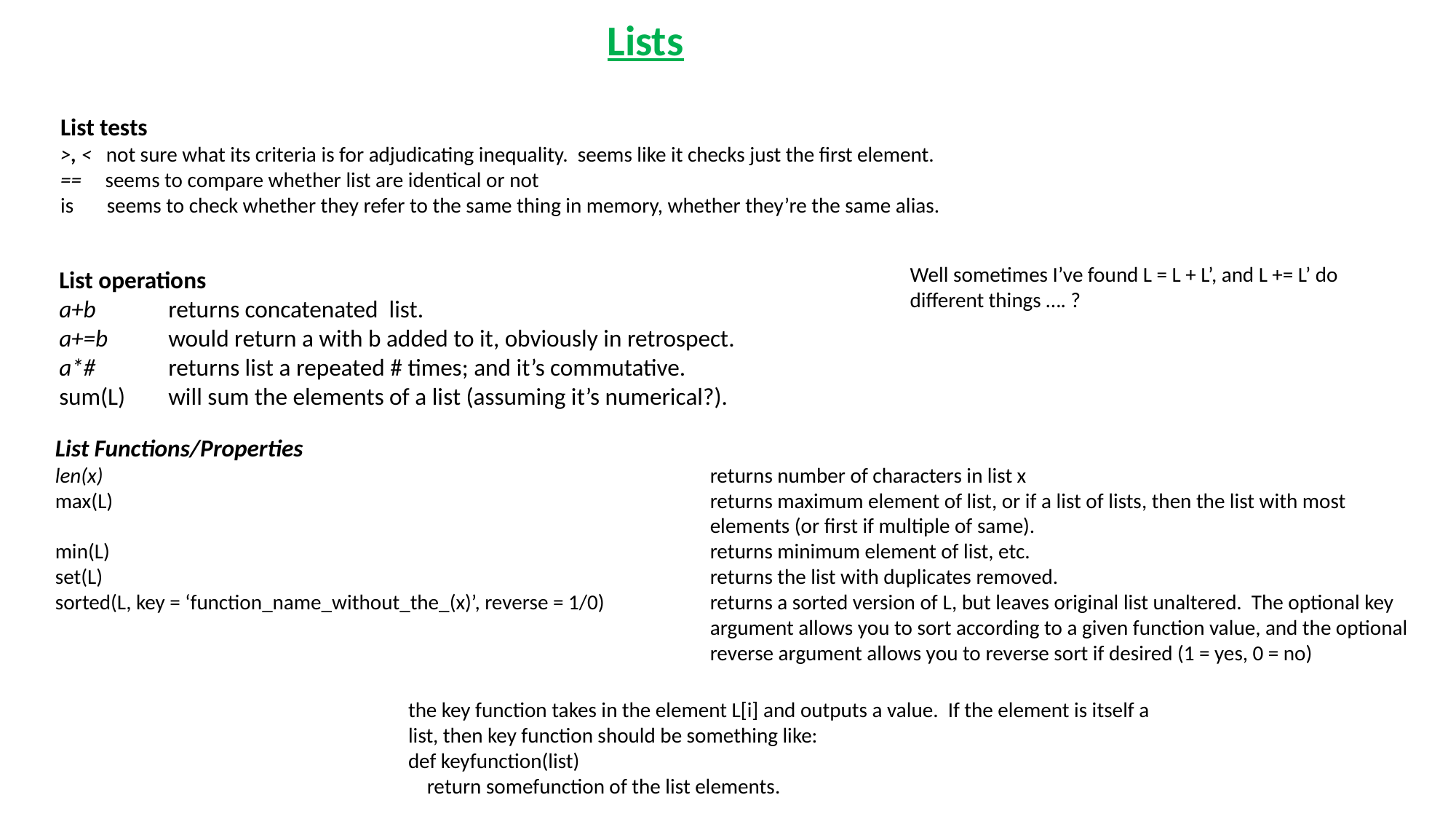

Lists
List tests
>, <   not sure what its criteria is for adjudicating inequality.  seems like it checks just the first element.
==     seems to compare whether list are identical or not
is       seems to check whether they refer to the same thing in memory, whether they’re the same alias.
Well sometimes I’ve found L = L + L’, and L += L’ do different things …. ?
List operations
a+b 	returns concatenated  list.
a+=b 	would return a with b added to it, obviously in retrospect.
a*#  	returns list a repeated # times; and it’s commutative.
sum(L)	will sum the elements of a list (assuming it’s numerical?).
List Functions/Properties
len(x) 						returns number of characters in list x
max(L)						returns maximum element of list, or if a list of lists, then the list with most
						elements (or first if multiple of same).
min(L)						returns minimum element of list, etc.
set(L)						returns the list with duplicates removed.
sorted(L, key = ‘function_name_without_the_(x)’, reverse = 1/0) 	returns a sorted version of L, but leaves original list unaltered.  The optional key
						argument allows you to sort according to a given function value, and the optional
						reverse argument allows you to reverse sort if desired (1 = yes, 0 = no)

the key function takes in the element L[i] and outputs a value.  If the element is itself a
list, then key function should be something like:
def keyfunction(list)
    return somefunction of the list elements.